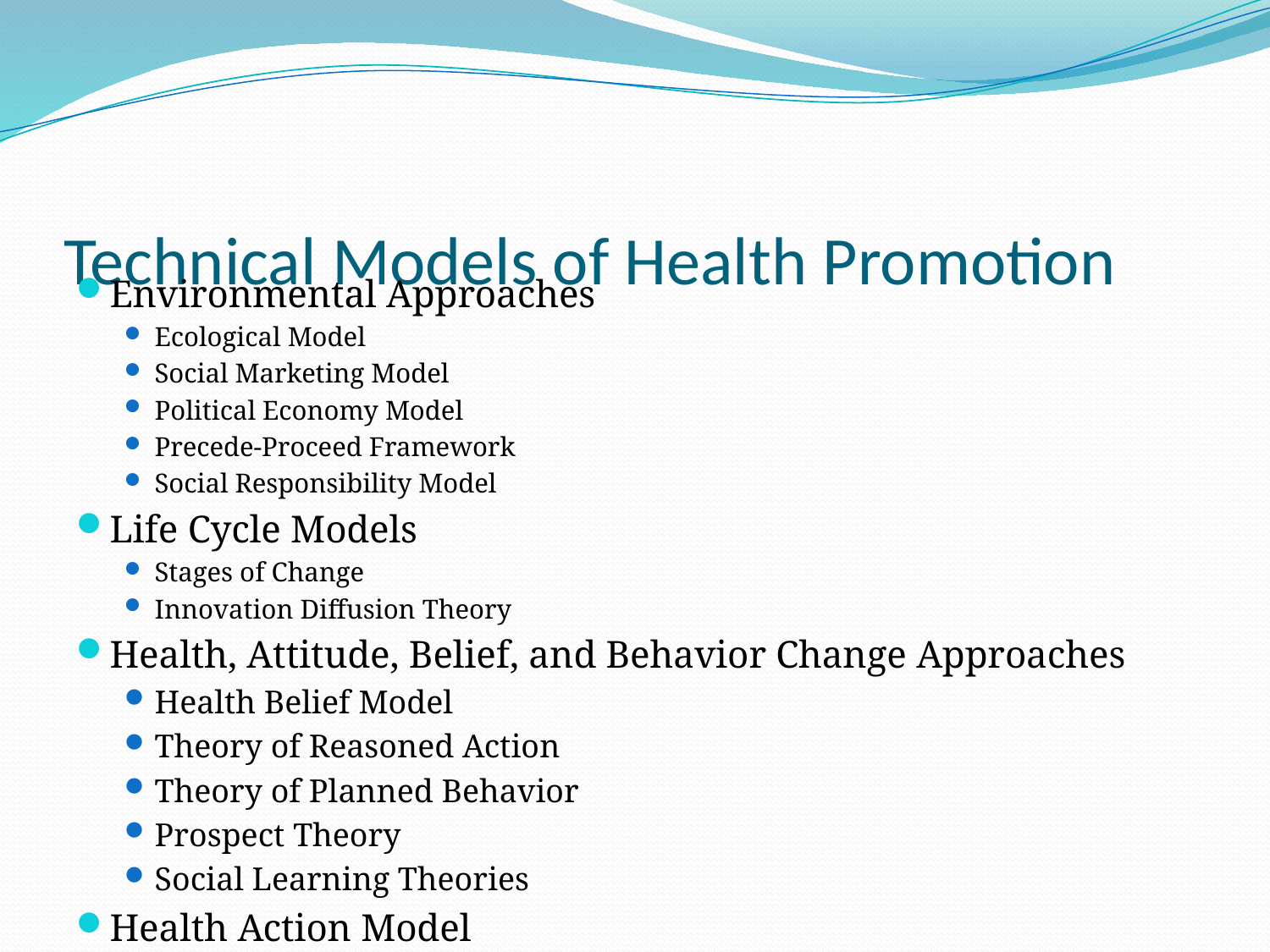

# Technical Models of Health Promotion
Environmental Approaches
Ecological Model
Social Marketing Model
Political Economy Model
Precede-Proceed Framework
Social Responsibility Model
Life Cycle Models
Stages of Change
Innovation Diffusion Theory
Health, Attitude, Belief, and Behavior Change Approaches
Health Belief Model
Theory of Reasoned Action
Theory of Planned Behavior
Prospect Theory
Social Learning Theories
Health Action Model